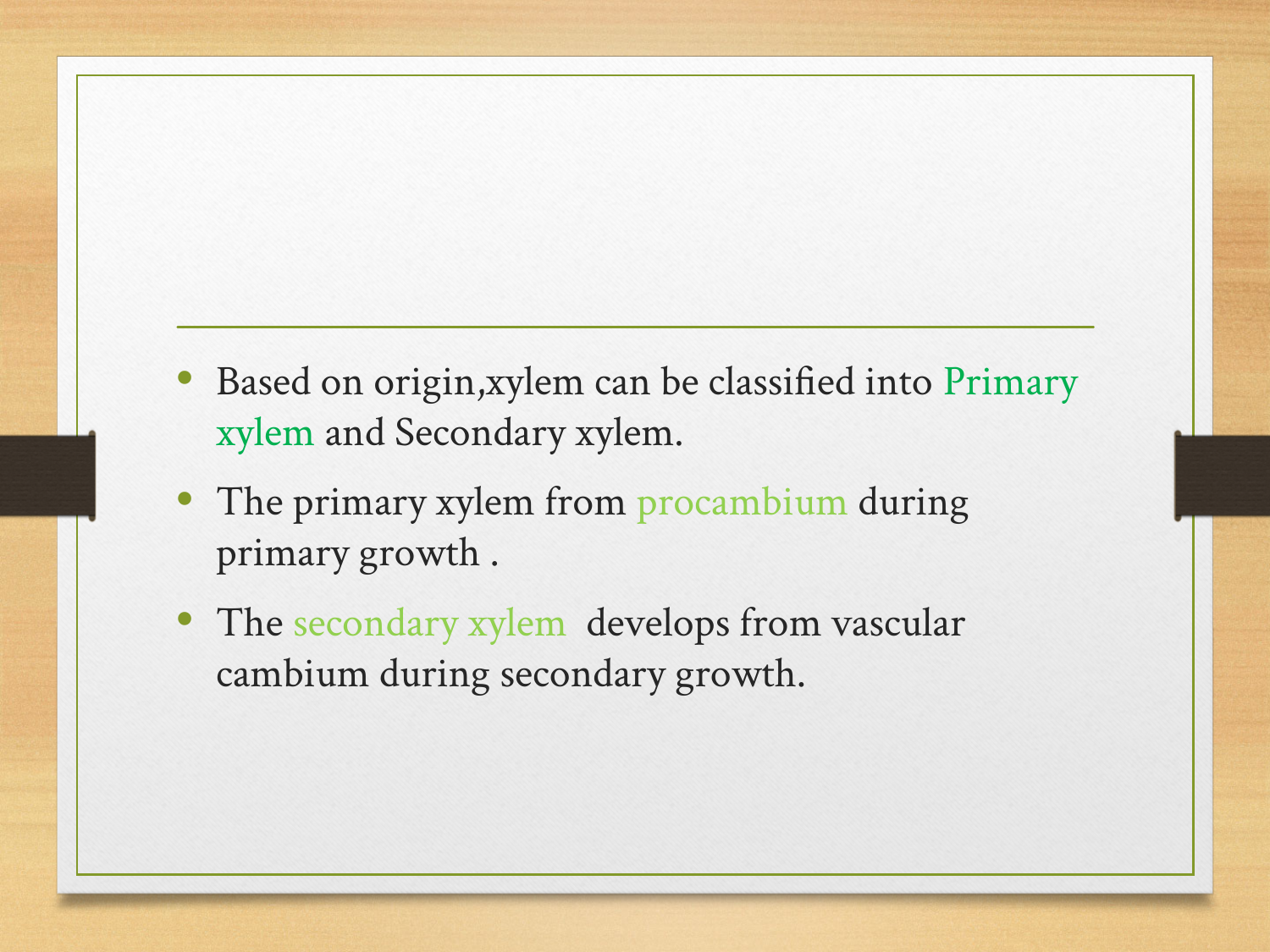

#
Based on origin,xylem can be classified into Primary xylem and Secondary xylem.
The primary xylem from procambium during primary growth .
The secondary xylem  develops from vascular cambium during secondary growth.